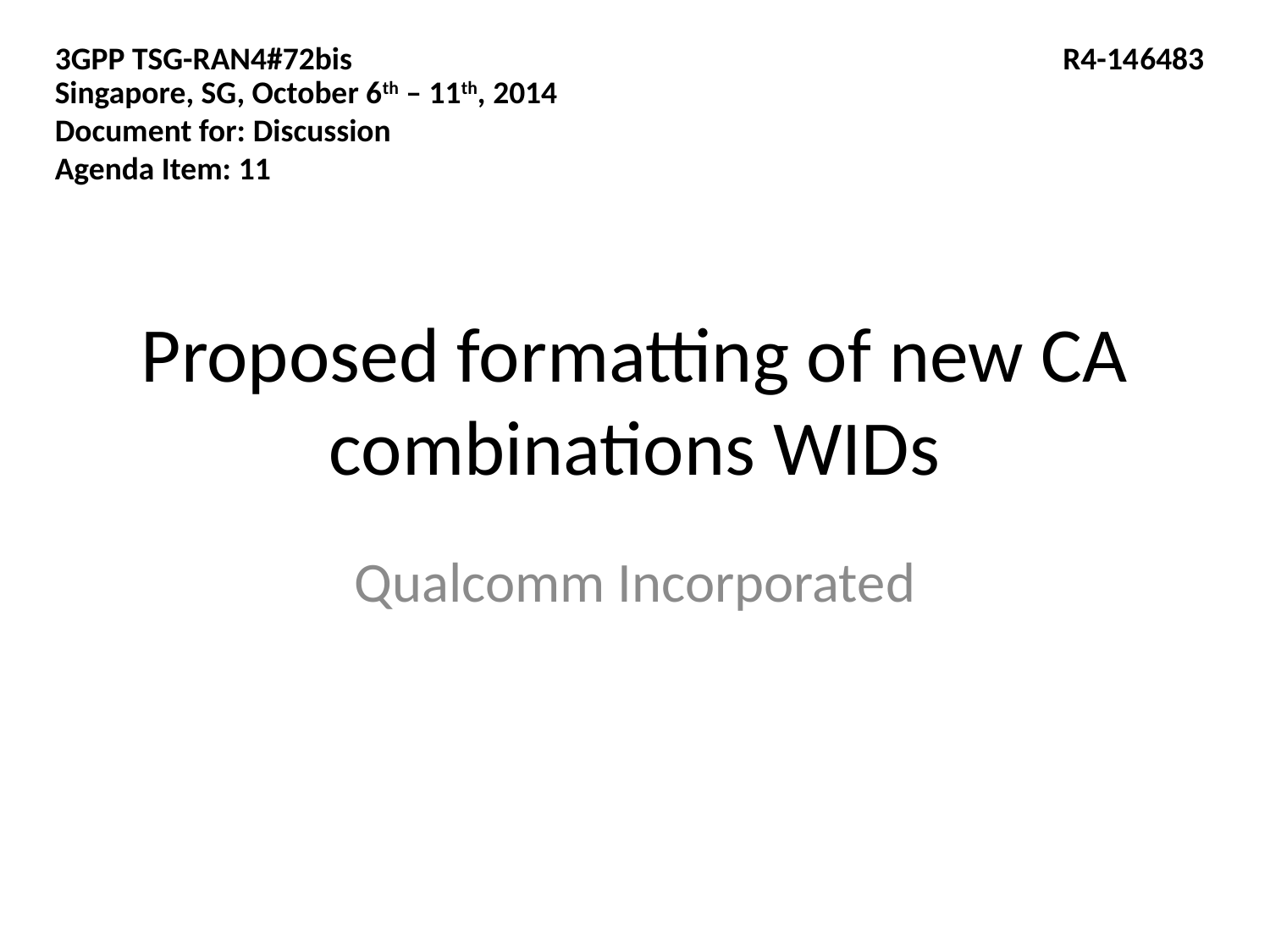

3GPP TSG-RAN4#72bis			                                                    R4-146483
Singapore, SG, October 6th – 11th, 2014
Document for: Discussion
Agenda Item: 11

# Proposed formatting of new CA combinations WIDs
Qualcomm Incorporated